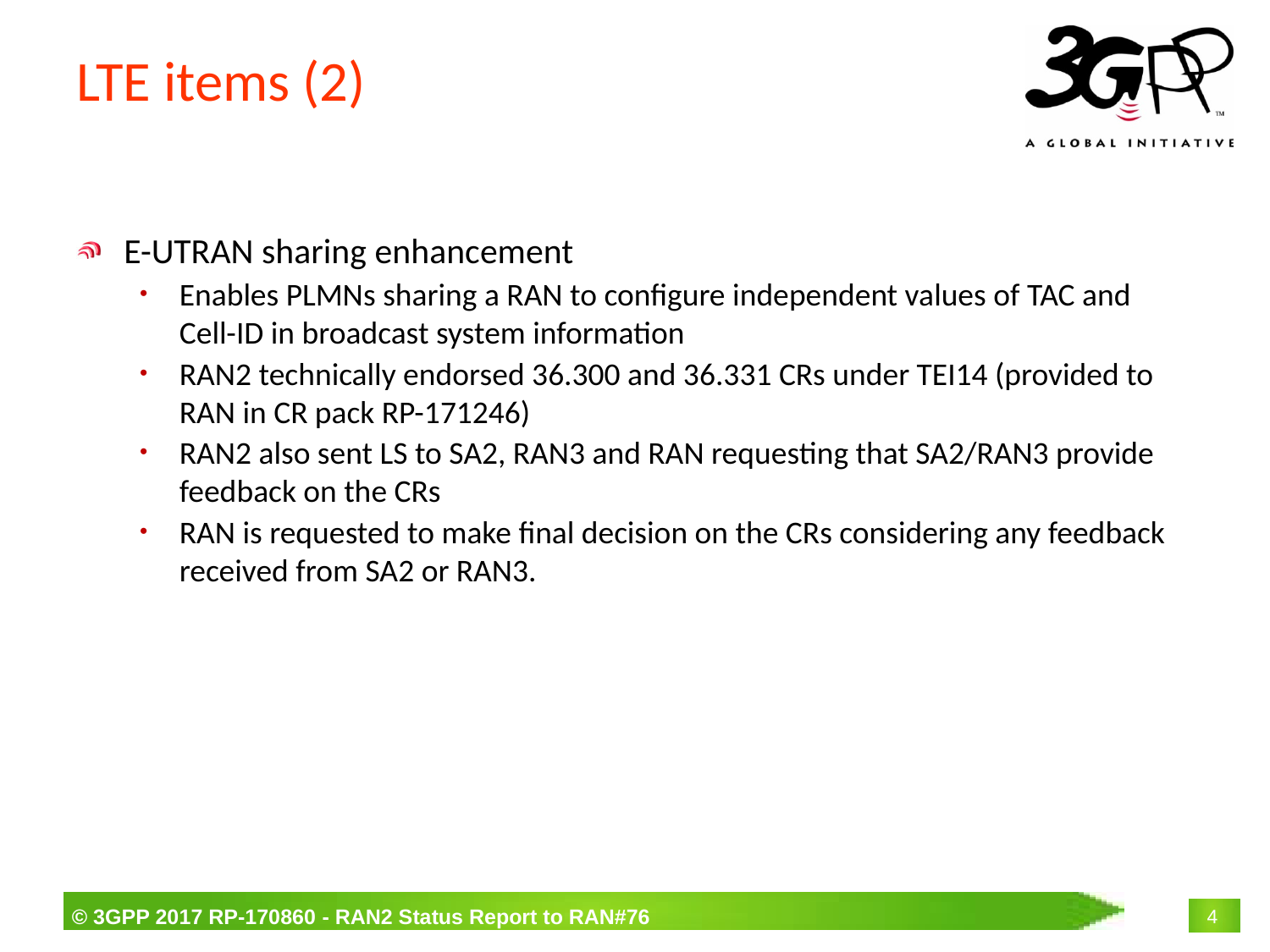

# LTE items (2)
E-UTRAN sharing enhancement
Enables PLMNs sharing a RAN to configure independent values of TAC and Cell-ID in broadcast system information
RAN2 technically endorsed 36.300 and 36.331 CRs under TEI14 (provided to RAN in CR pack RP-171246)
RAN2 also sent LS to SA2, RAN3 and RAN requesting that SA2/RAN3 provide feedback on the CRs
RAN is requested to make final decision on the CRs considering any feedback received from SA2 or RAN3.